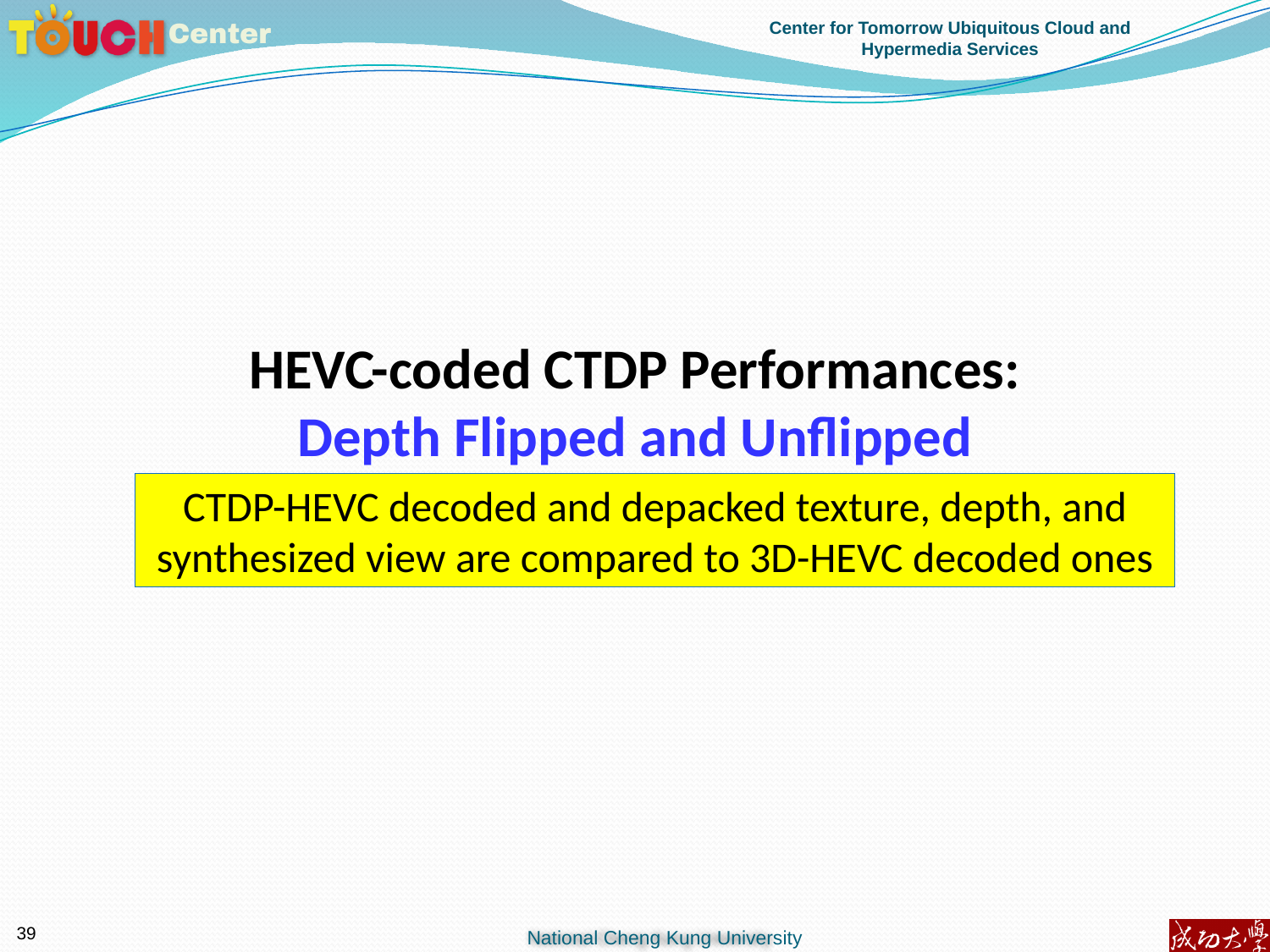

HEVC-coded CTDP Performances:
Depth Flipped and Unflipped
CTDP-HEVC decoded and depacked texture, depth, and synthesized view are compared to 3D-HEVC decoded ones